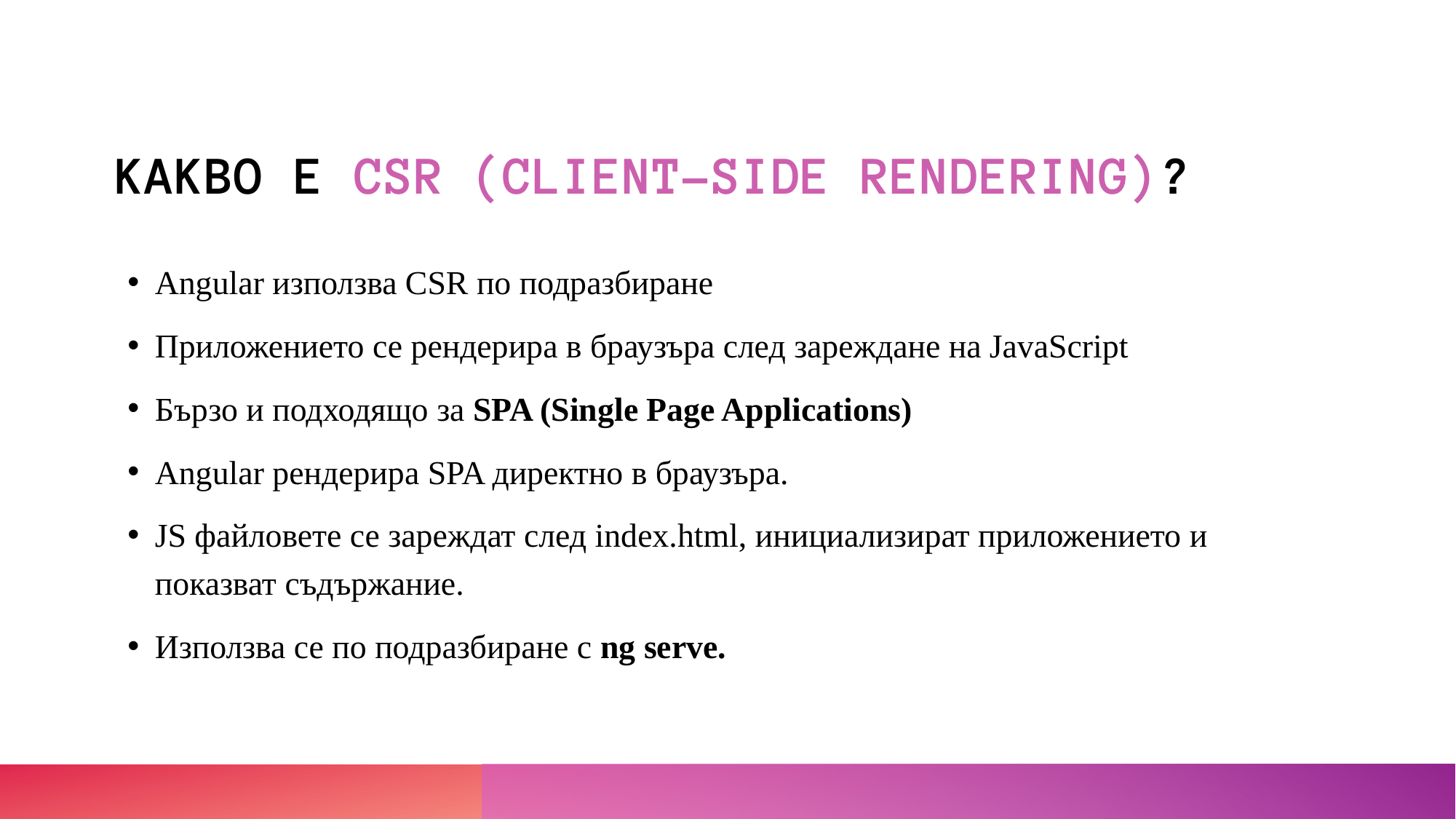

# КАКВО Е CSR (CLIENT-SIDE RENDERING)?
Angular използва CSR по подразбиране
Приложението се рендерира в браузъра след зареждане на JavaScript
Бързо и подходящо за SPA (Single Page Applications)
Angular рендерира SPA директно в браузъра.
JS файловете се зареждат след index.html, инициализират приложението и показват съдържание.
Използва се по подразбиране с ng serve.